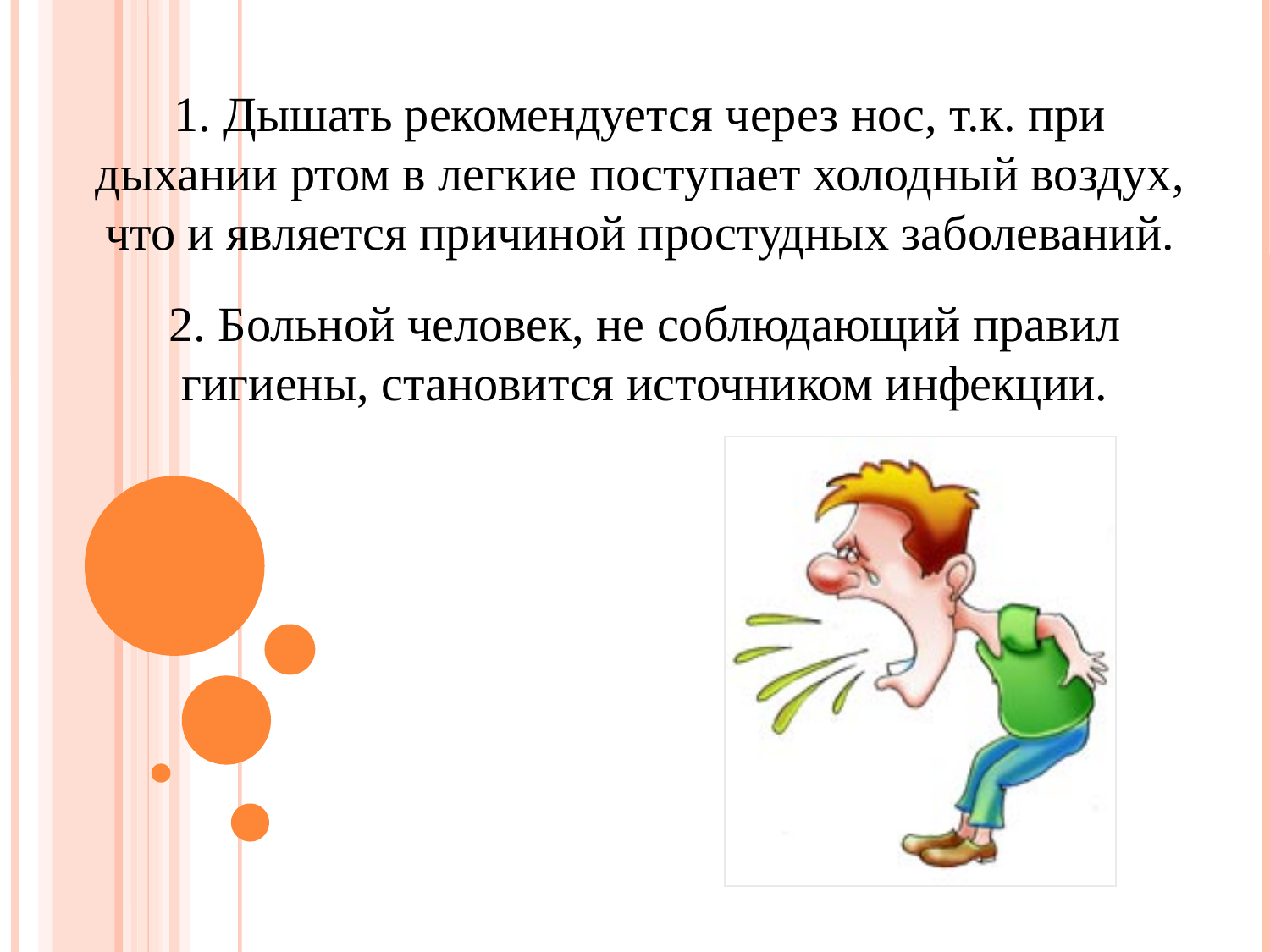

1. Дышать рекомендуется через нос, т.к. при дыхании ртом в легкие поступает холодный воздух, что и является причиной простудных заболеваний.
2. Больной человек, не соблюдающий правил гигиены, становится источником инфекции.